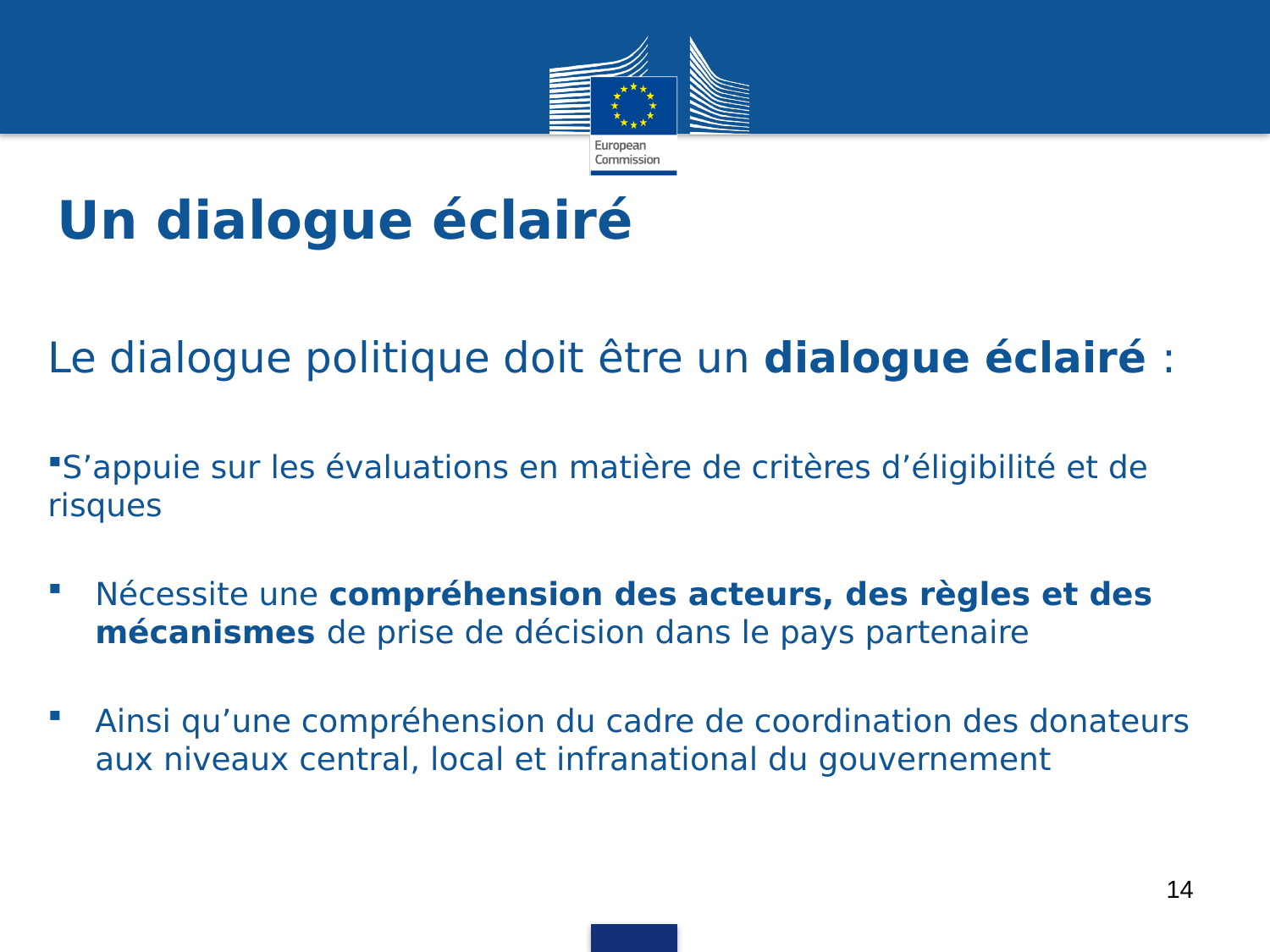

# Un dialogue éclairé

Le dialogue politique doit être un dialogue éclairé :

S’appuie sur les évaluations en matière de critères d’éligibilité et de risques

Nécessite une compréhension des acteurs, des règles et des  mécanismes de prise de décision dans le pays partenaire

Ainsi qu’une compréhension du cadre de coordination des donateurs aux niveaux central, local et infranational du gouvernement

14